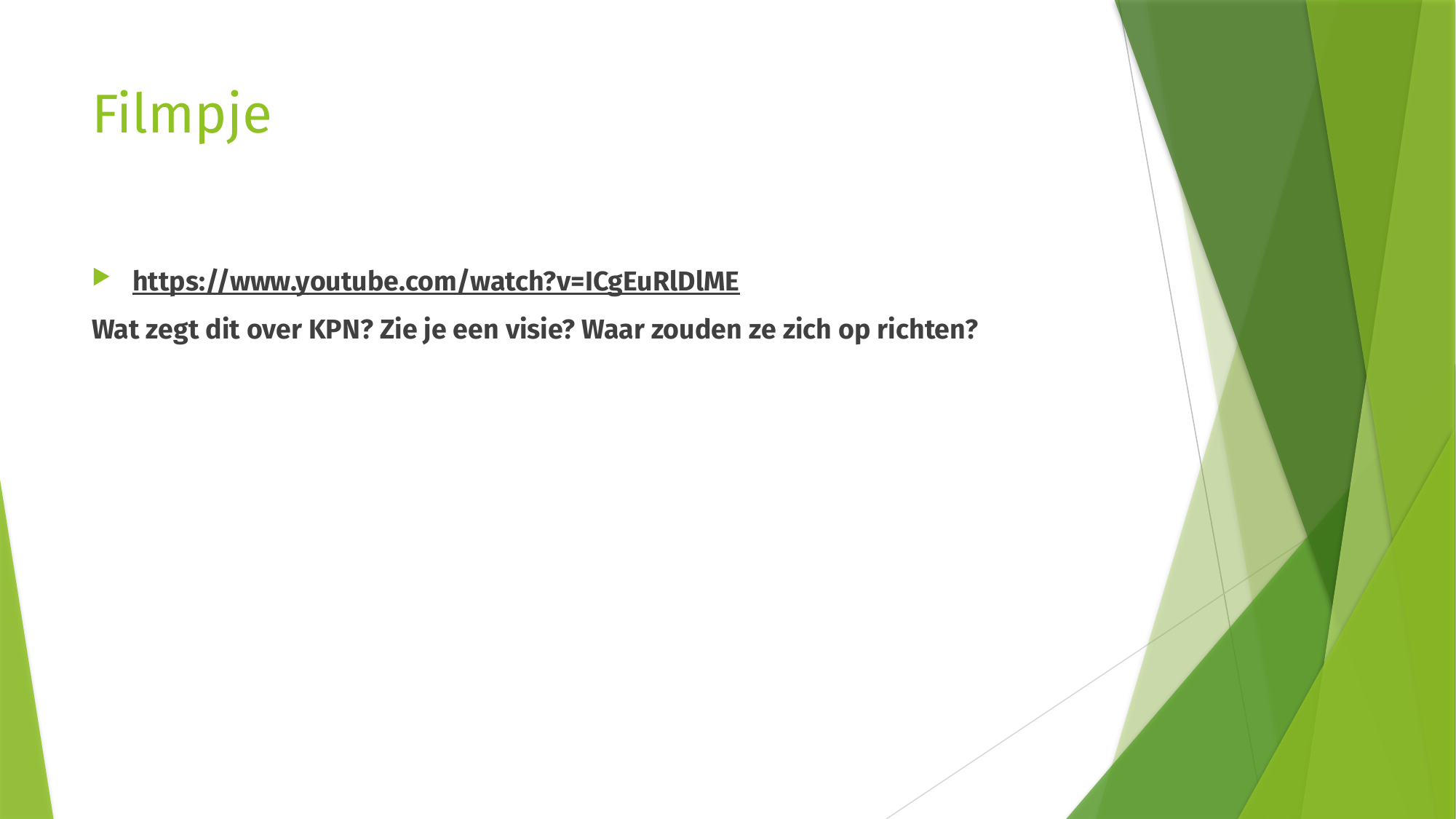

# Filmpje
https://www.youtube.com/watch?v=ICgEuRlDlME
Wat zegt dit over KPN? Zie je een visie? Waar zouden ze zich op richten?